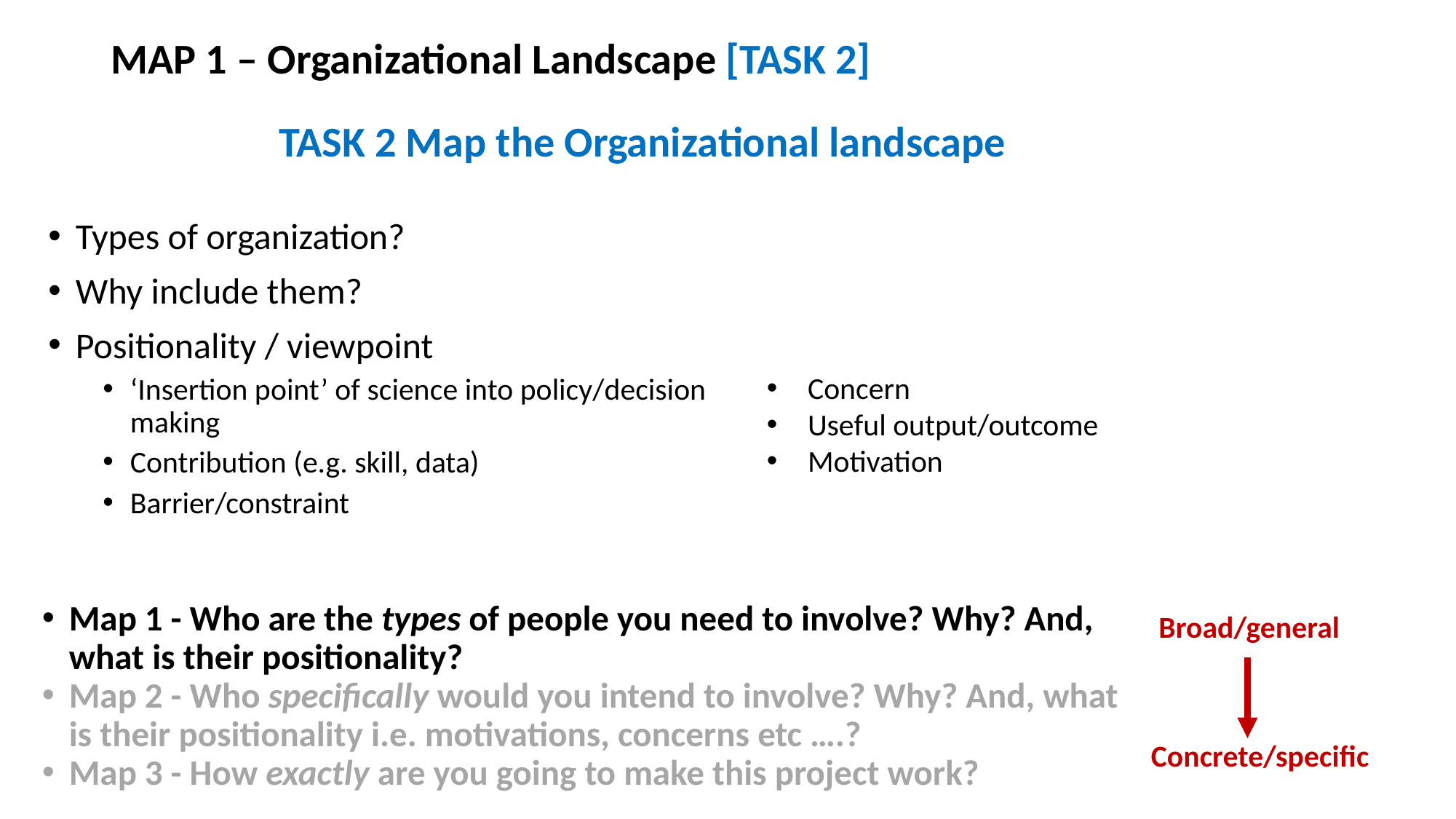

# MAP 1 – Organizational Landscape [TASK 2]
TASK 2 Map the Organizational landscape
Types of organization?
Why include them?
Positionality / viewpoint
‘Insertion point’ of science into policy/decision making
Contribution (e.g. skill, data)
Barrier/constraint

Concern
Useful output/outcome
Motivation

Map 1 - Who are the types of people you need to involve? Why? And, what is their positionality?
Map 2 - Who specifically would you intend to involve? Why? And, what is their positionality i.e. motivations, concerns etc ….?
Map 3 - How exactly are you going to make this project work?

Broad/general
Concrete/specific